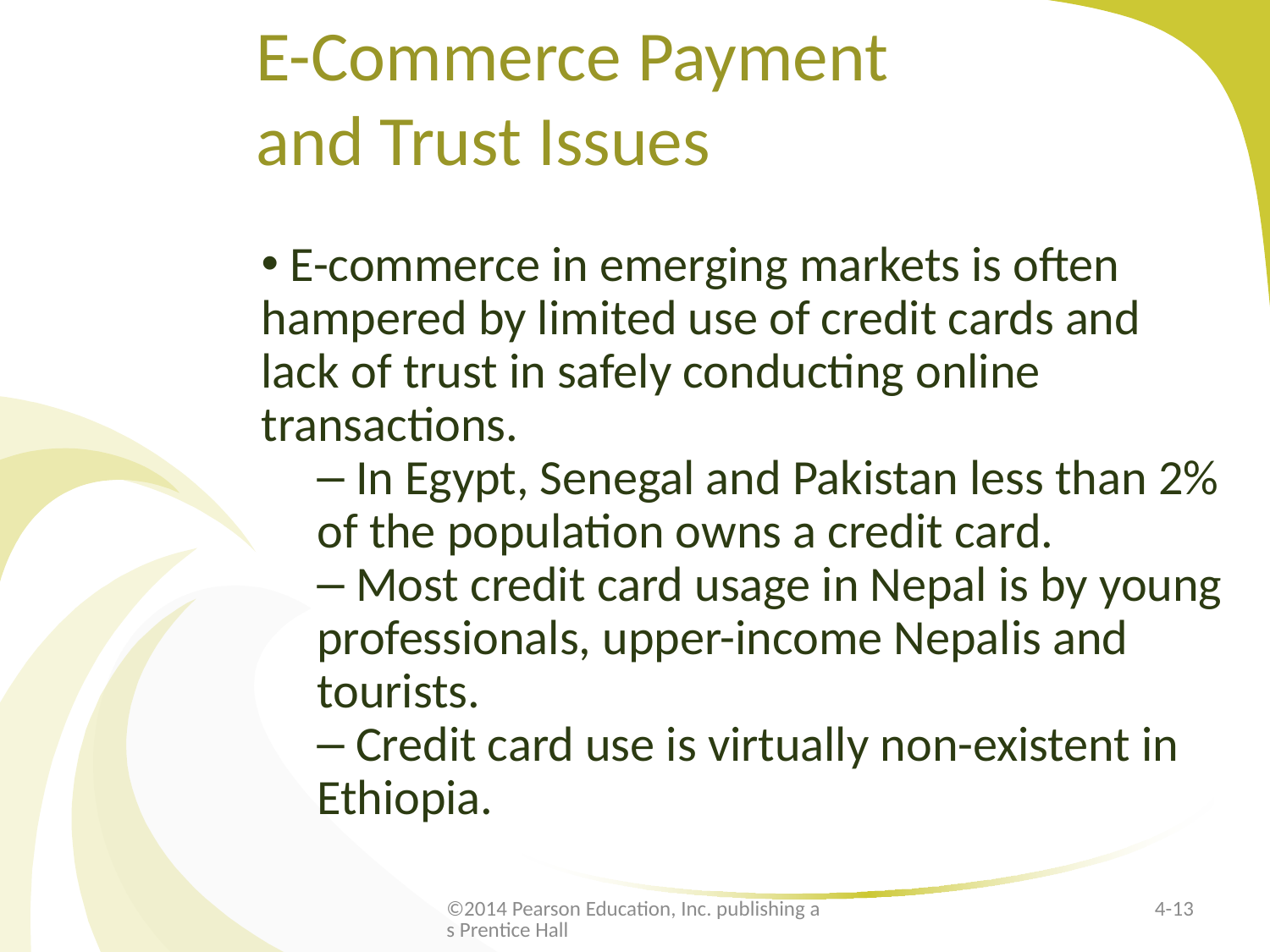

# E-Commerce Payment and Trust Issues
 E-commerce in emerging markets is often hampered by limited use of credit cards and lack of trust in safely conducting online transactions.
 In Egypt, Senegal and Pakistan less than 2% of the population owns a credit card.
 Most credit card usage in Nepal is by young professionals, upper-income Nepalis and tourists.
 Credit card use is virtually non-existent in Ethiopia.
©2014 Pearson Education, Inc. publishing as Prentice Hall
4-13